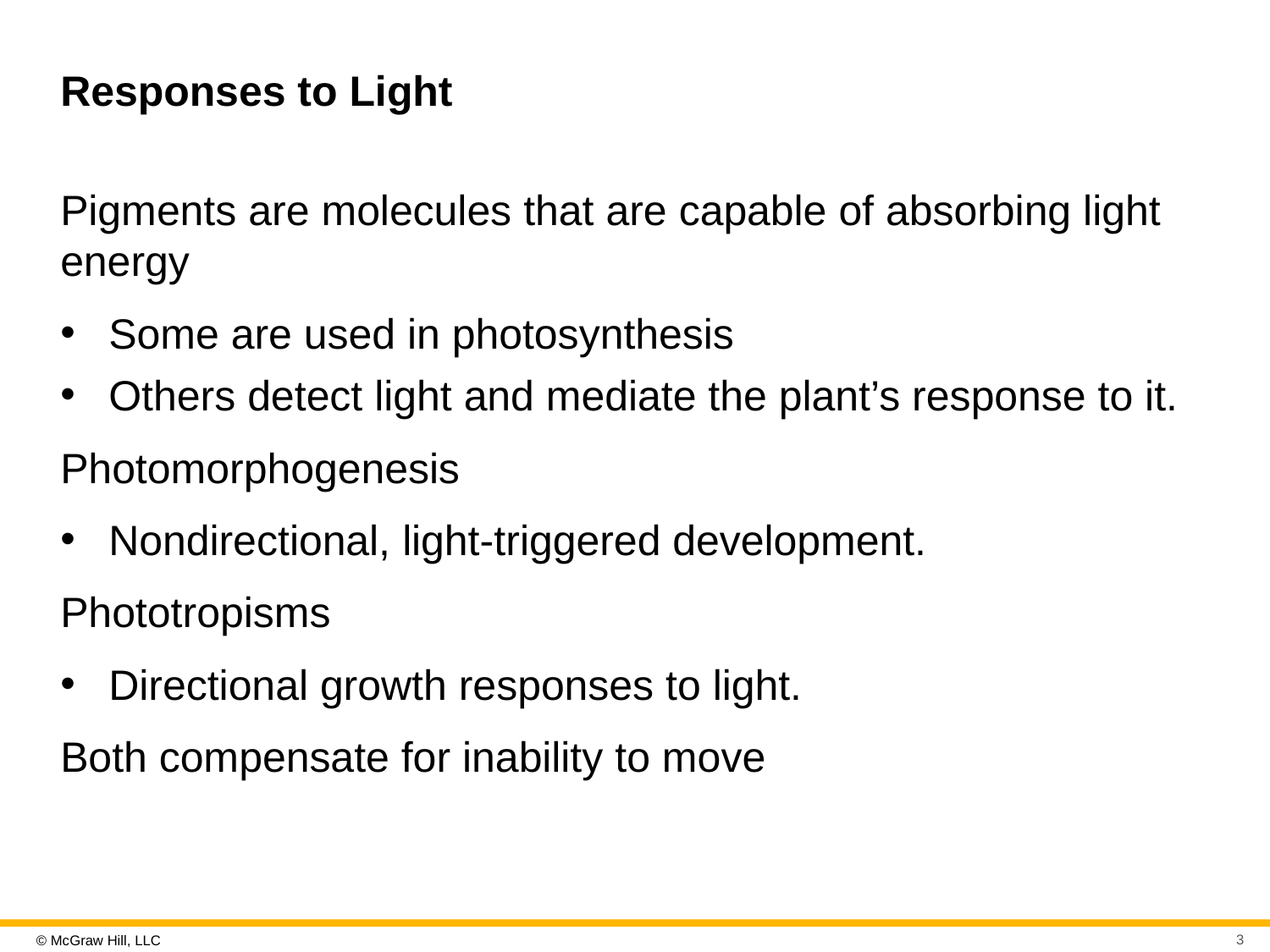

# Responses to Light
Pigments are molecules that are capable of absorbing light energy
Some are used in photosynthesis
Others detect light and mediate the plant’s response to it.
Photomorphogenesis
Nondirectional, light-triggered development.
Phototropisms
Directional growth responses to light.
Both compensate for inability to move
3